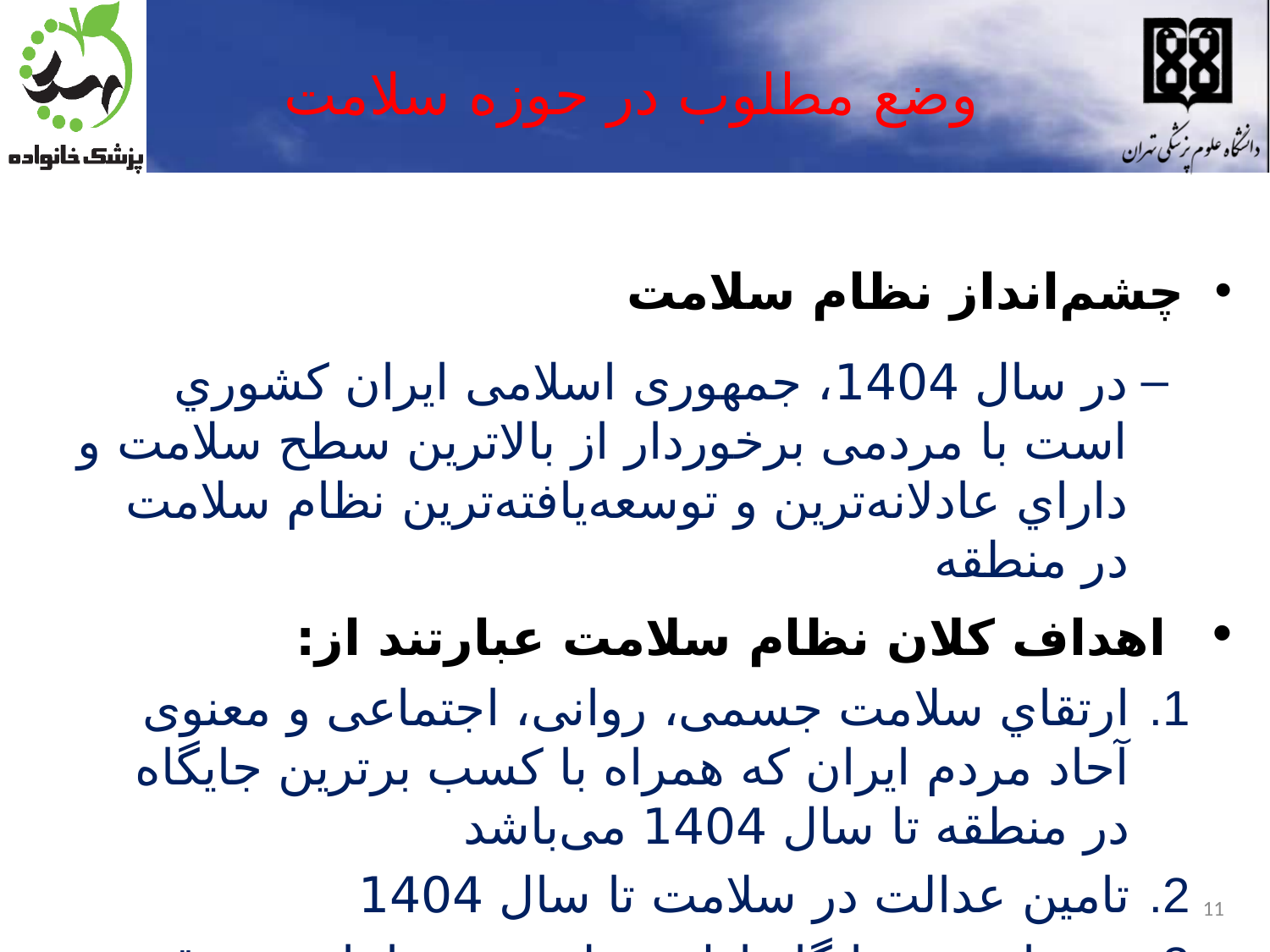

# وضع مطلوب در حوزه سلامت
چشم‌‌انداز نظام سلامت
در سال 1404، جمهوری اسلامی ايران کشوري است با مردمی برخوردار از بالاترين سطح سلامت و داراي عادلانه‌ترين و توسعه‌يافته‌‌ترين نظام سلامت در منطقه
 اهداف کلان نظام سلامت عبارتند از:
ارتقاي سلامت جسمی، روانی، اجتماعی و معنوی  آحاد مردم ايران که همراه با کسب برترين جايگاه در منطقه تا سال 1404 می‌باشد
تامين عدالت در سلامت تا سال 1404
دستيابي به جايگاه اول منطقه در مراعات حقوق اسلامی، انسانی و مدنی و پاسخگویی  و تکریم خدمت‌‌گيرندگان نظام سلامت تا سال 1404

11